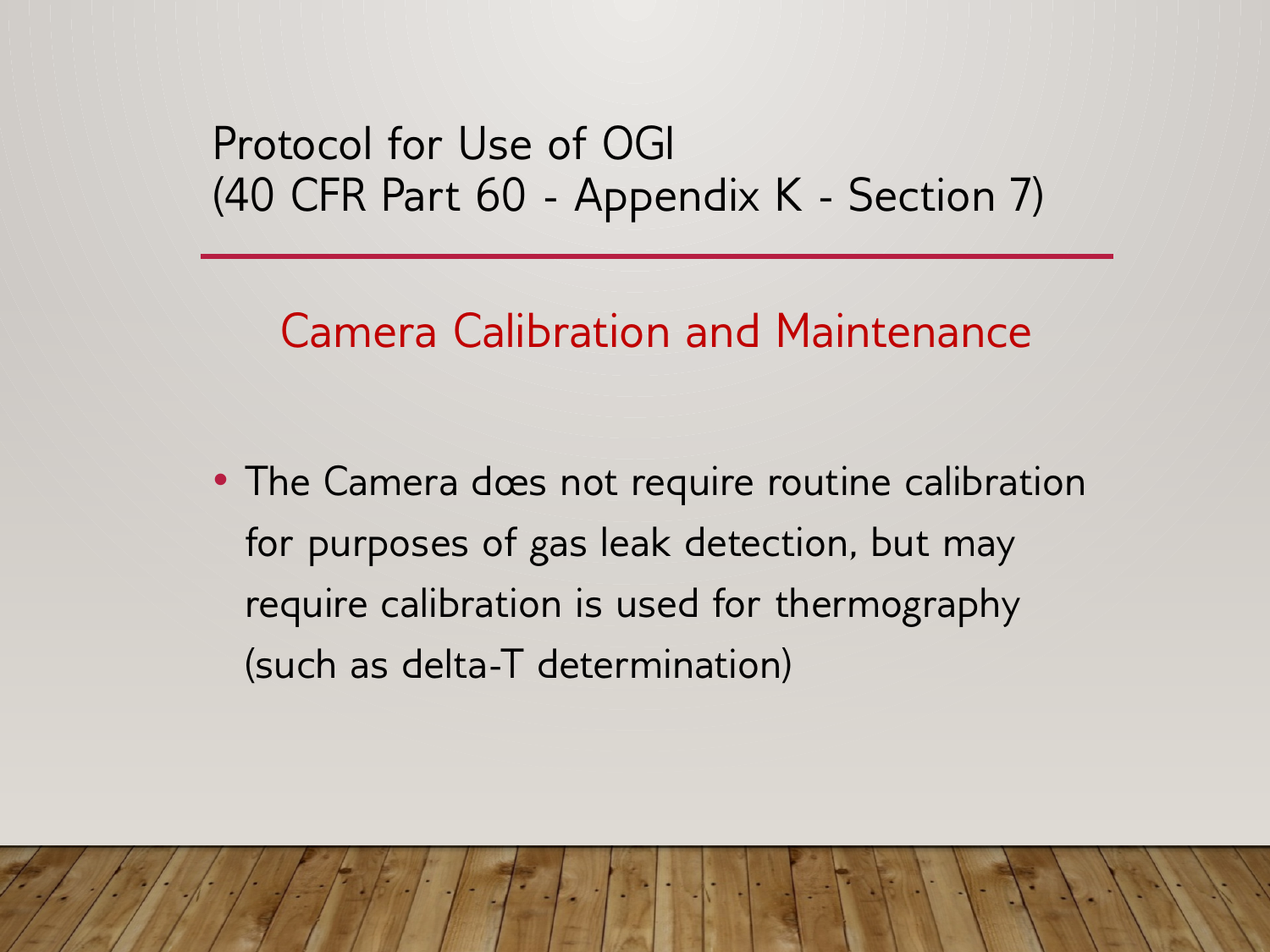

# Protocol for Use of OGI (40 CFR Part 60 - Appendix K - Section 7)
Camera Calibration and Maintenance

The Camera does not require routine calibration for purposes of gas leak detection, but may require calibration is used for thermography (such as delta-T determination)